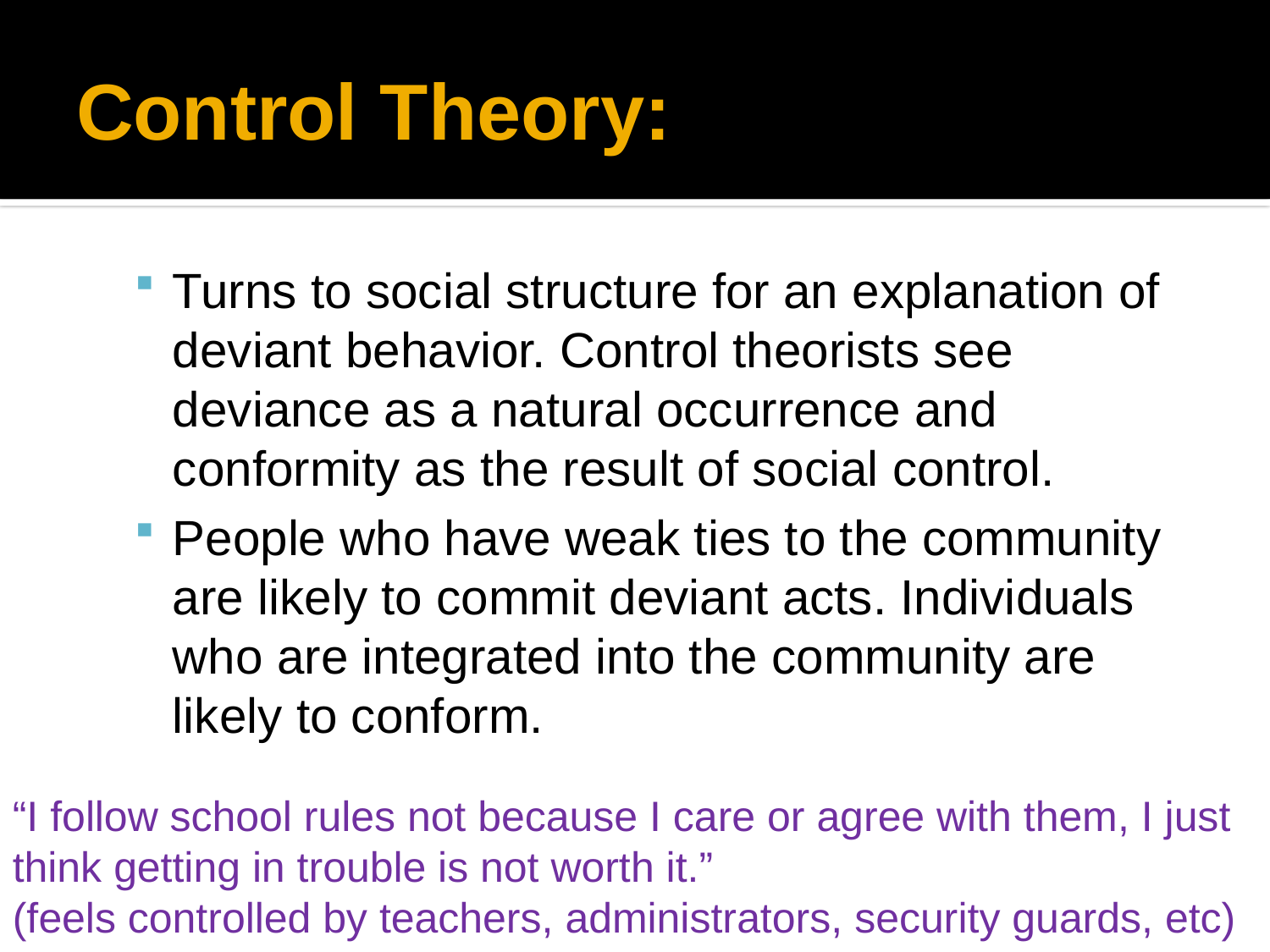

# Control Theory:
Turns to social structure for an explanation of deviant behavior. Control theorists see deviance as a natural occurrence and conformity as the result of social control.
People who have weak ties to the community are likely to commit deviant acts. Individuals who are integrated into the community are likely to conform.

“I follow school rules not because I care or agree with them, I just think getting in trouble is not worth it.”
(feels controlled by teachers, administrators, security guards, etc)